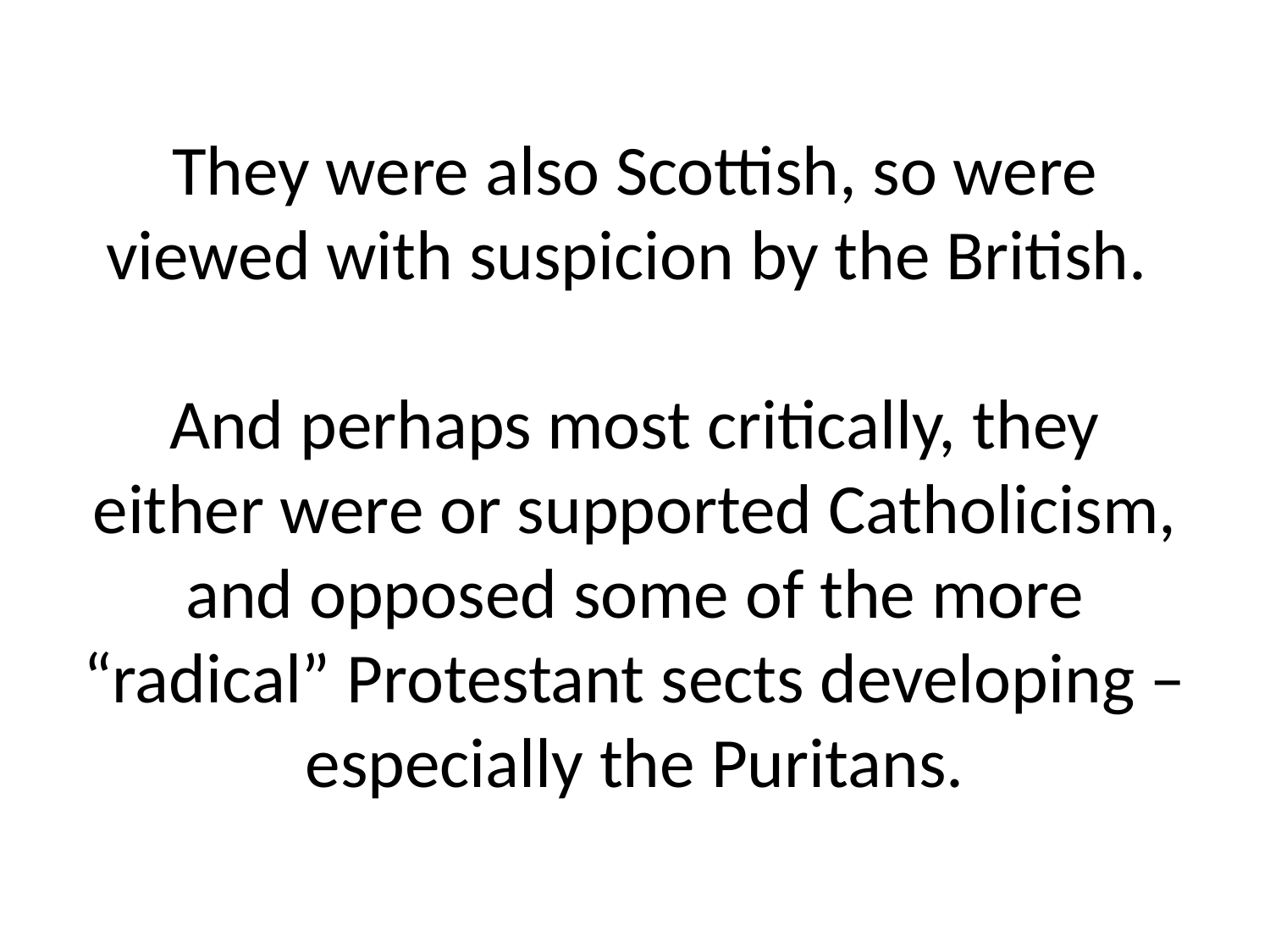

# They were also Scottish, so were viewed with suspicion by the British. And perhaps most critically, they either were or supported Catholicism, and opposed some of the more “radical” Protestant sects developing – especially the Puritans.